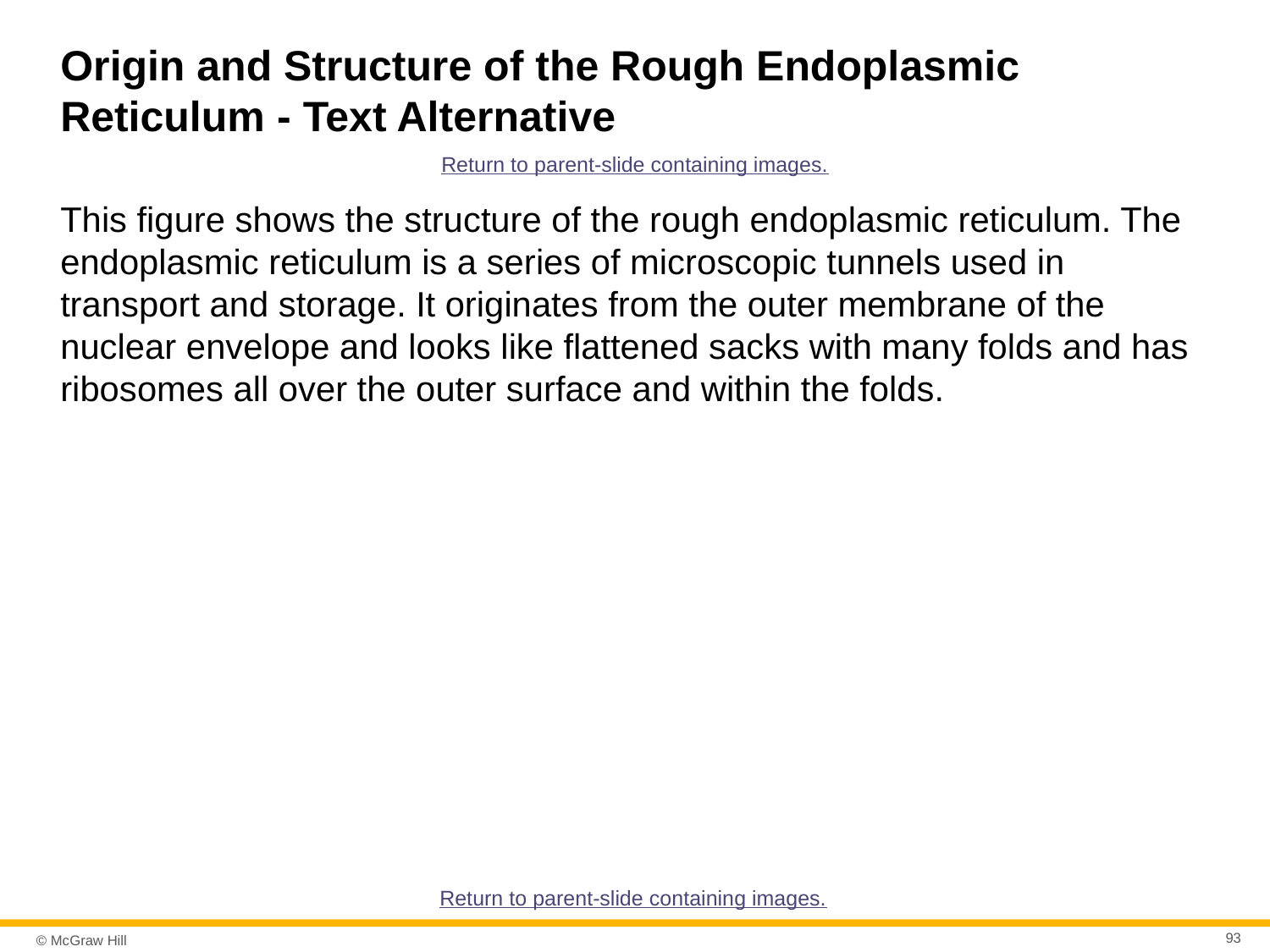

# Origin and Structure of the Rough Endoplasmic Reticulum - Text Alternative
Return to parent-slide containing images.
This figure shows the structure of the rough endoplasmic reticulum. The endoplasmic reticulum is a series of microscopic tunnels used in transport and storage. It originates from the outer membrane of the nuclear envelope and looks like flattened sacks with many folds and has ribosomes all over the outer surface and within the folds.
Return to parent-slide containing images.